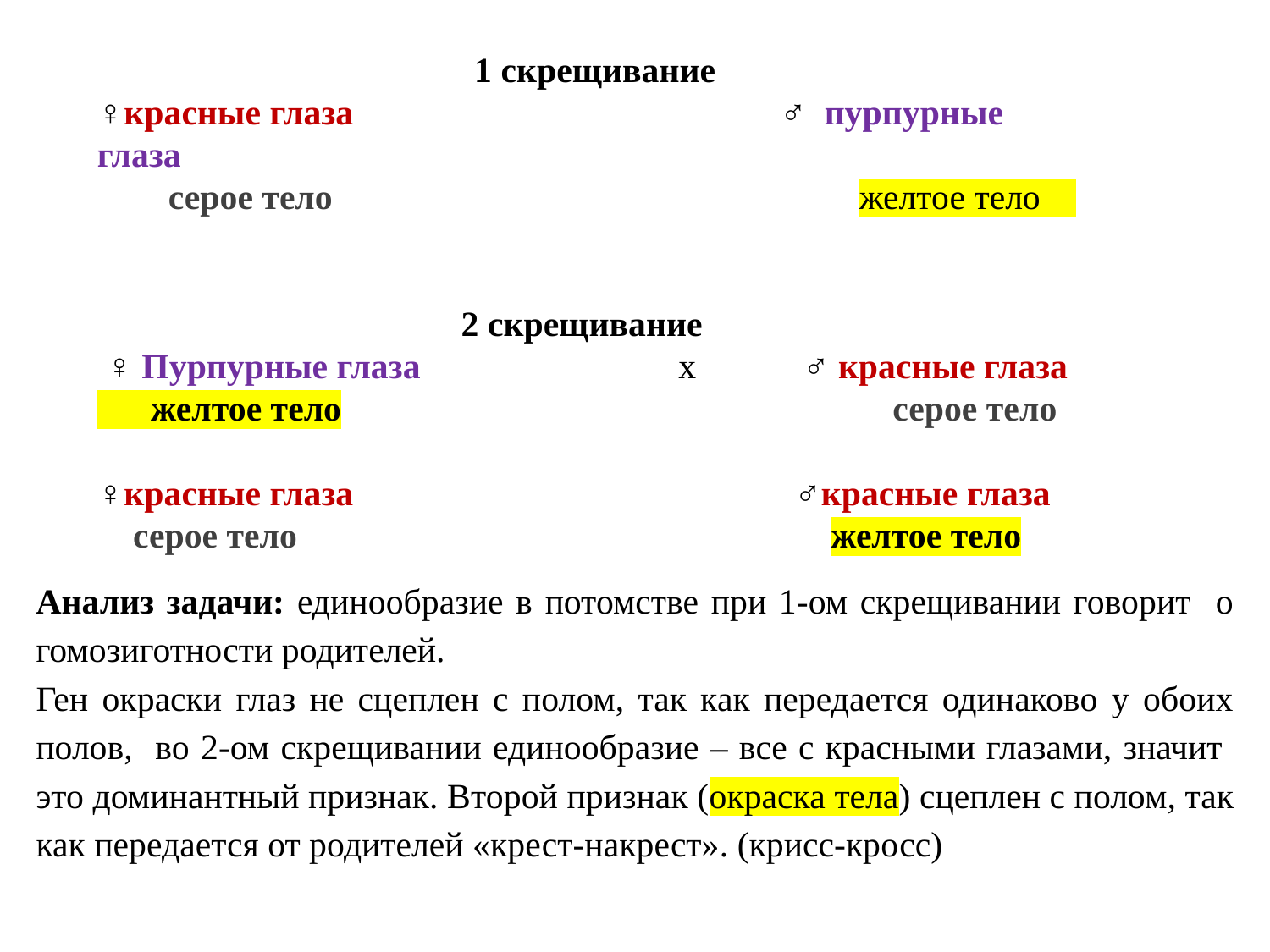

1 скрещивание
♀красные глаза                                                ♂  пурпурные глаза
        серое тело  					желтое тело

2 скрещивание
 ♀ Пурпурные глаза                             х            ♂ красные глаза
      желтое тело                                                              серое тело

♀красные глаза 			       ♂красные глаза
    серое тело                                                            желтое тело
Анализ задачи: единообразие в потомстве при 1-ом скрещивании говорит  о гомозиготности родителей.
Ген окраски глаз не сцеплен с полом, так как передается одинаково у обоих полов,  во 2-ом скрещивании единообразие – все с красными глазами, значит  это доминантный признак. Второй признак (окраска тела) сцеплен с полом, так как передается от родителей «крест-накрест». (крисс-кросс)